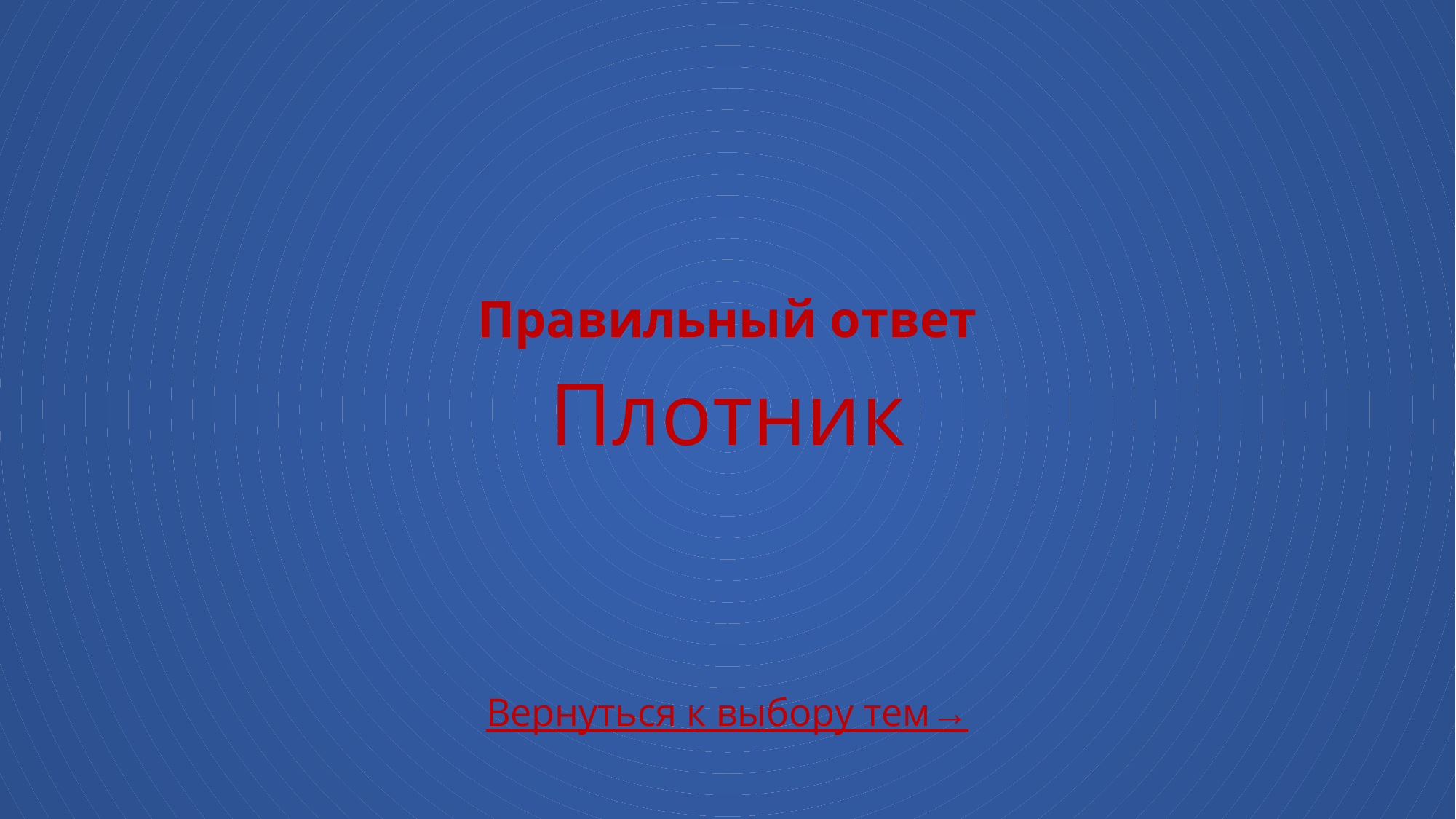

# Правильный ответ Плотник
Вернуться к выбору тем→